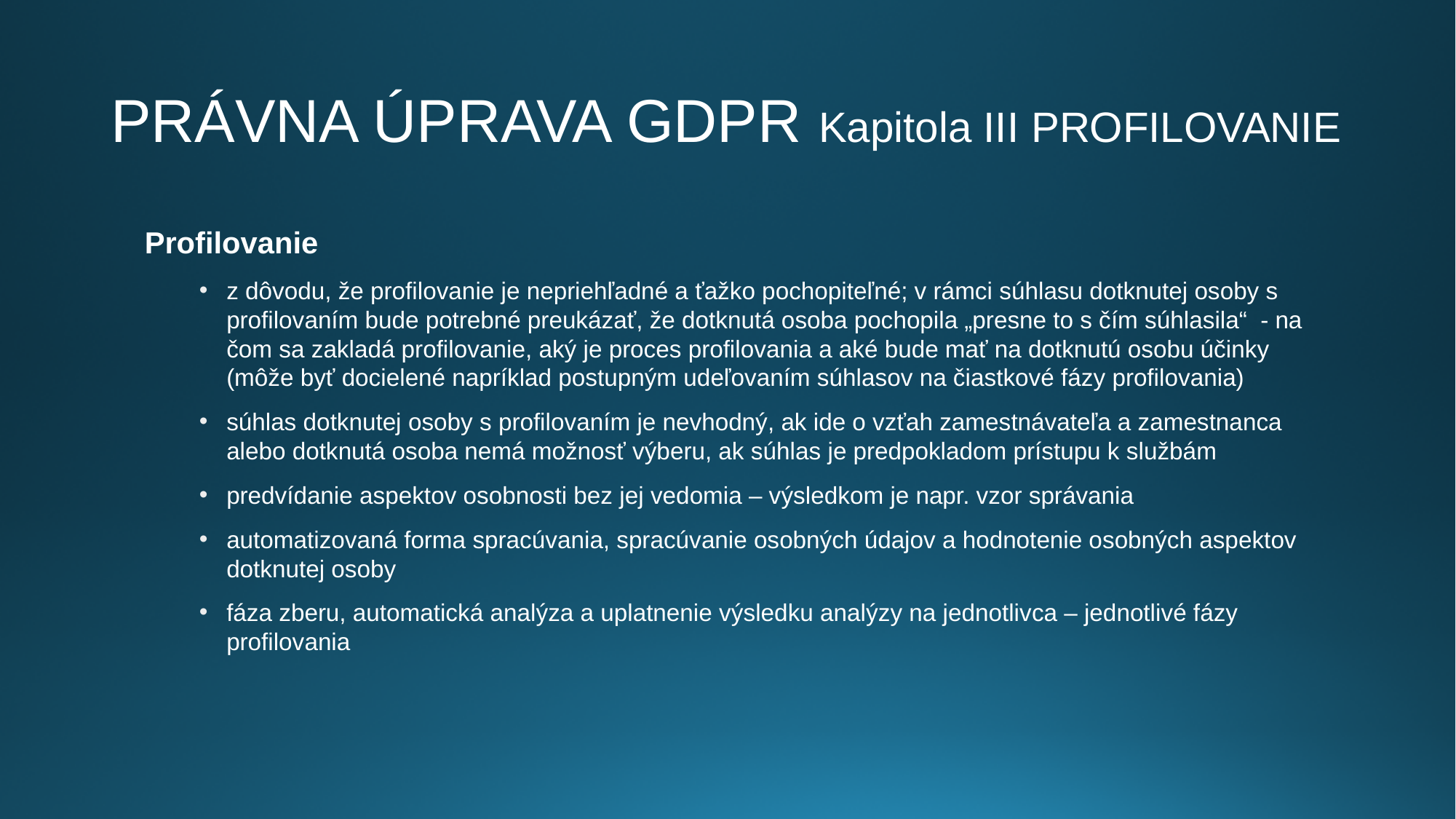

# Právna úprava GDPR Kapitola III Profilovanie
Profilovanie
z dôvodu, že profilovanie je nepriehľadné a ťažko pochopiteľné; v rámci súhlasu dotknutej osoby s profilovaním bude potrebné preukázať, že dotknutá osoba pochopila „presne to s čím súhlasila“  - na čom sa zakladá profilovanie, aký je proces profilovania a aké bude mať na dotknutú osobu účinky (môže byť docielené napríklad postupným udeľovaním súhlasov na čiastkové fázy profilovania)
súhlas dotknutej osoby s profilovaním je nevhodný, ak ide o vzťah zamestnávateľa a zamestnanca alebo dotknutá osoba nemá možnosť výberu, ak súhlas je predpokladom prístupu k službám
predvídanie aspektov osobnosti bez jej vedomia – výsledkom je napr. vzor správania
automatizovaná forma spracúvania, spracúvanie osobných údajov a hodnotenie osobných aspektov dotknutej osoby
fáza zberu, automatická analýza a uplatnenie výsledku analýzy na jednotlivca – jednotlivé fázy profilovania